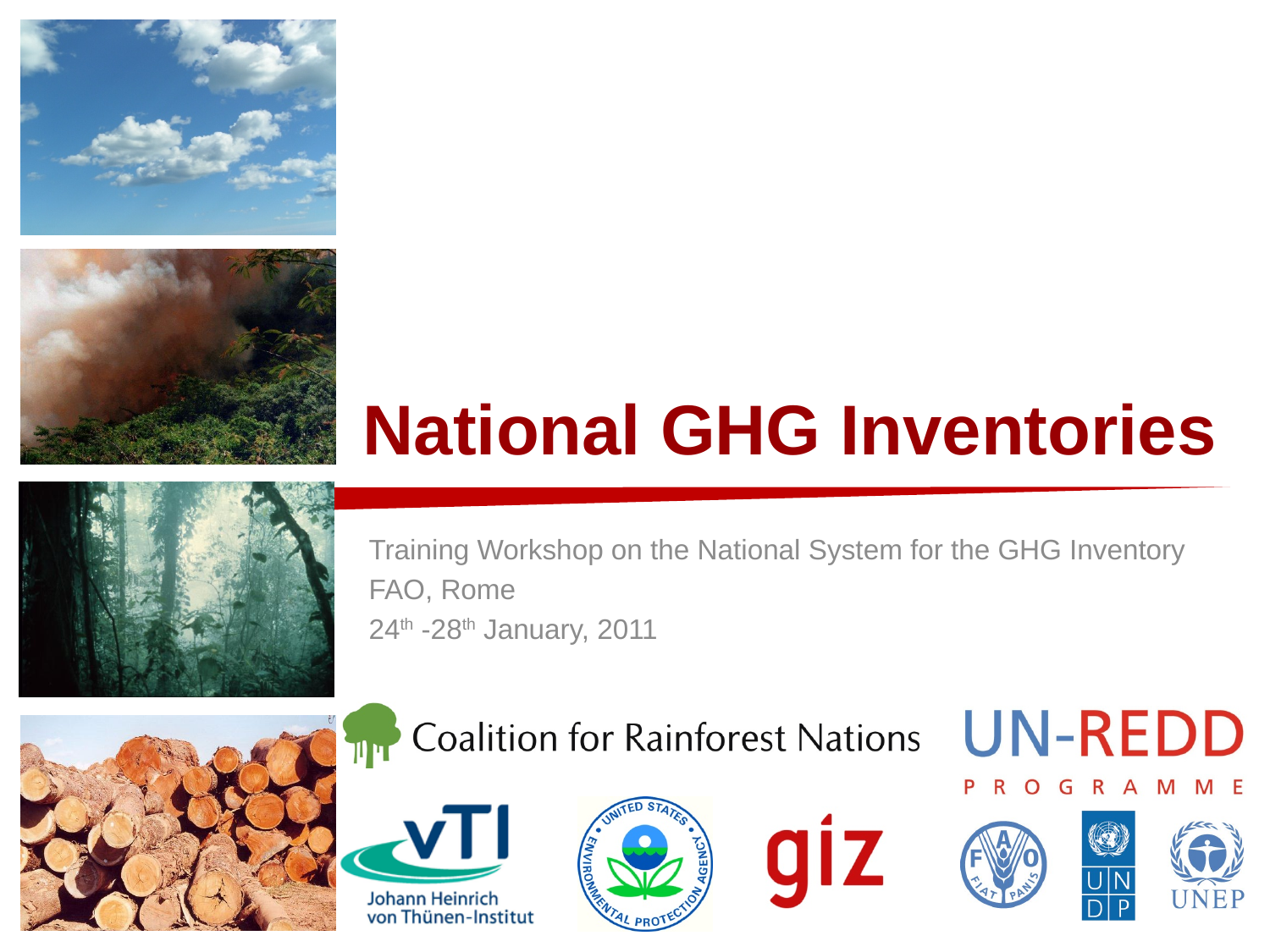

# National GHG Inventories
Training Workshop on the National System for the GHG Inventory
FAO, Rome
24th -28th January, 2011